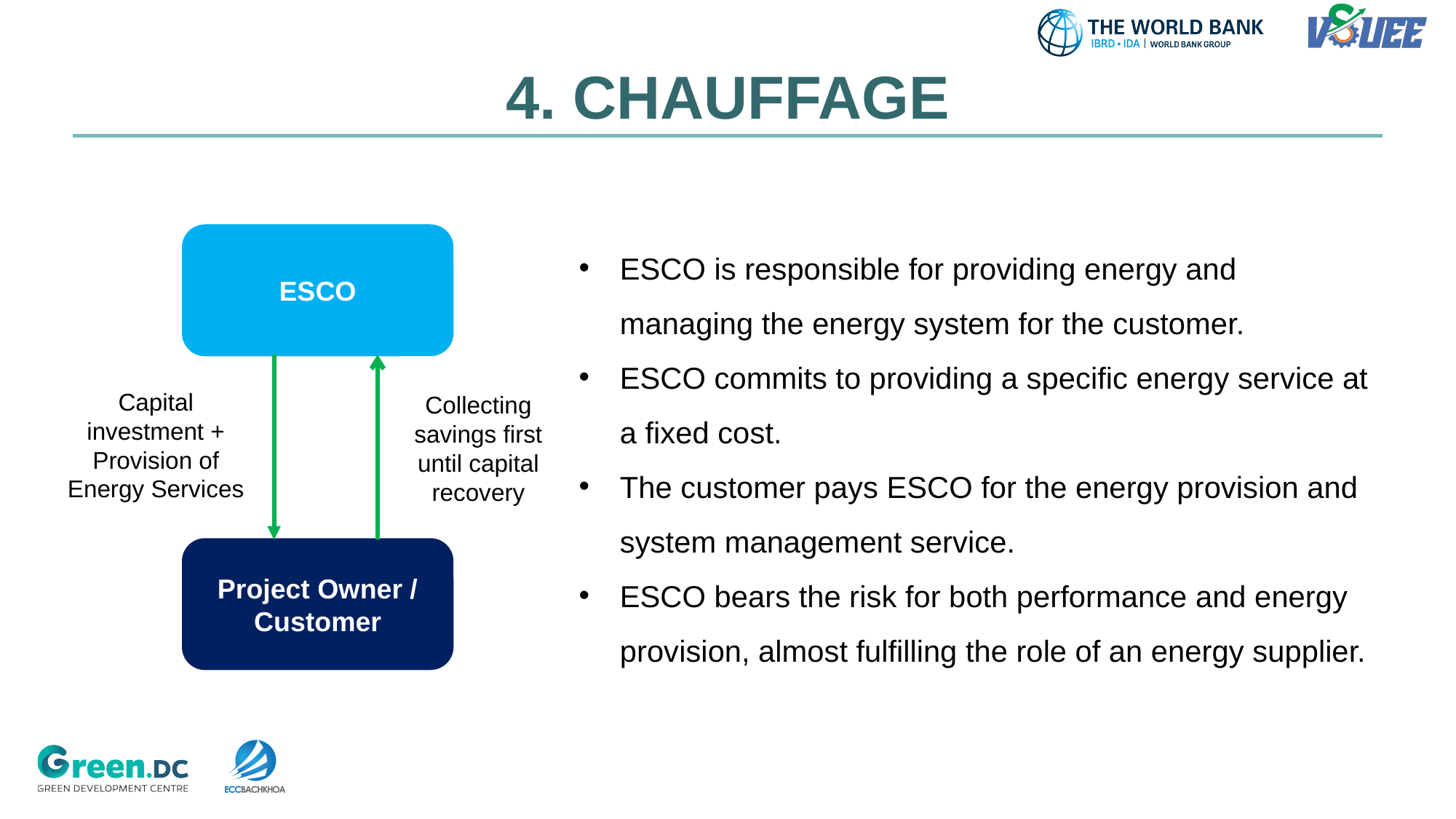

# 4. CHAUFFAGE
ESCO
Capital investment + Provision of Energy Services
Collecting savings first until capital recovery
Project Owner / Customer
ESCO is responsible for providing energy and managing the energy system for the customer.
ESCO commits to providing a specific energy service at a fixed cost.
The customer pays ESCO for the energy provision and system management service.
ESCO bears the risk for both performance and energy provision, almost fulfilling the role of an energy supplier.